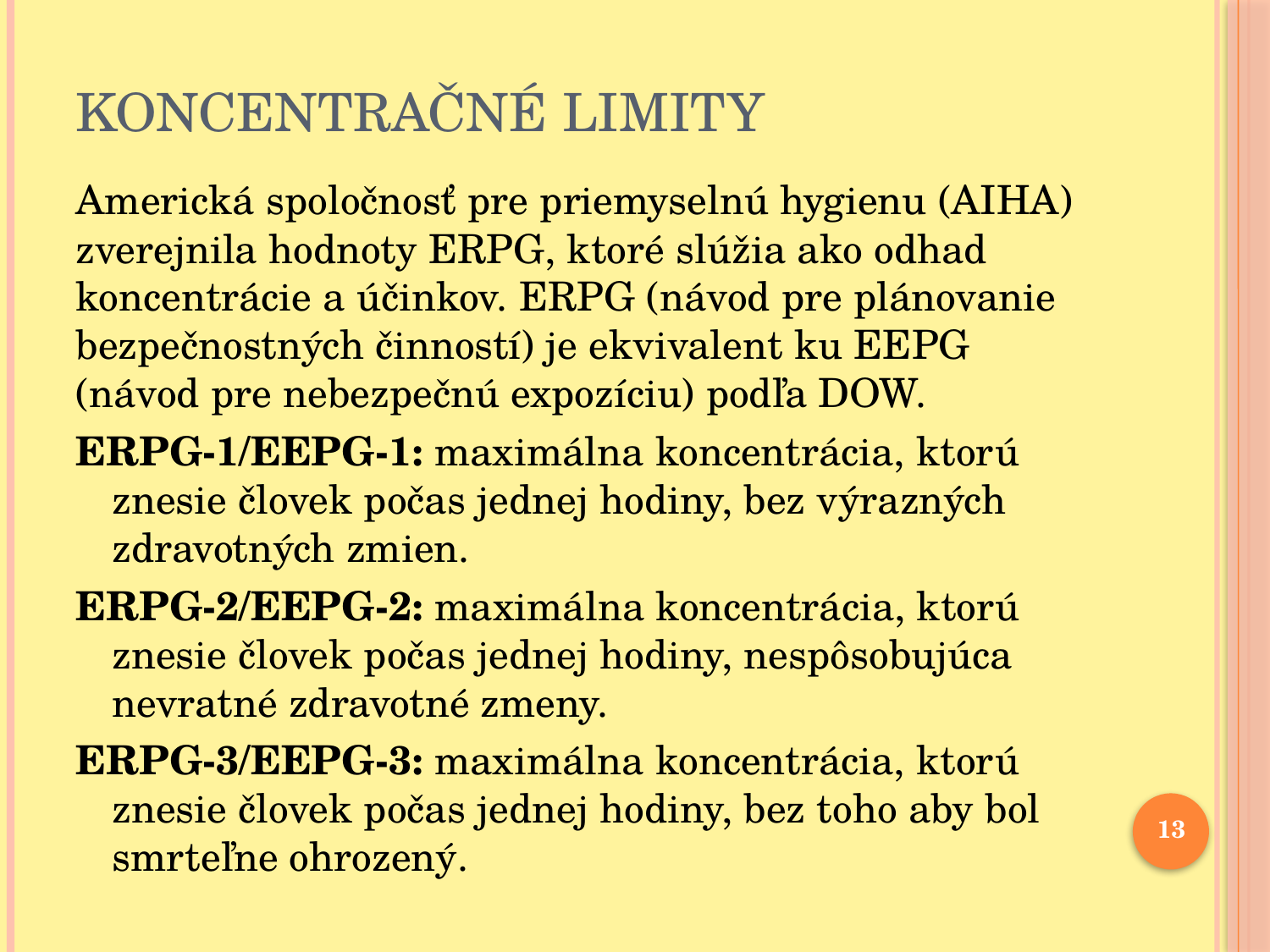

# Koncentračné limity
Americká spoločnosť pre priemyselnú hygienu (AIHA) zverejnila hodnoty ERPG, ktoré slúžia ako odhad koncentrácie a účinkov. ERPG (návod pre plánovanie bezpečnostných činností) je ekvivalent ku EEPG (návod pre nebezpečnú expozíciu) podľa DOW.
ERPG-1/EEPG-1: maximálna koncentrácia, ktorú znesie človek počas jednej hodiny, bez výrazných zdravotných zmien.
ERPG-2/EEPG-2: maximálna koncentrácia, ktorú znesie človek počas jednej hodiny, nespôsobujúca nevratné zdravotné zmeny.
ERPG-3/EEPG-3: maximálna koncentrácia, ktorú znesie človek počas jednej hodiny, bez toho aby bol smrteľne ohrozený.

13